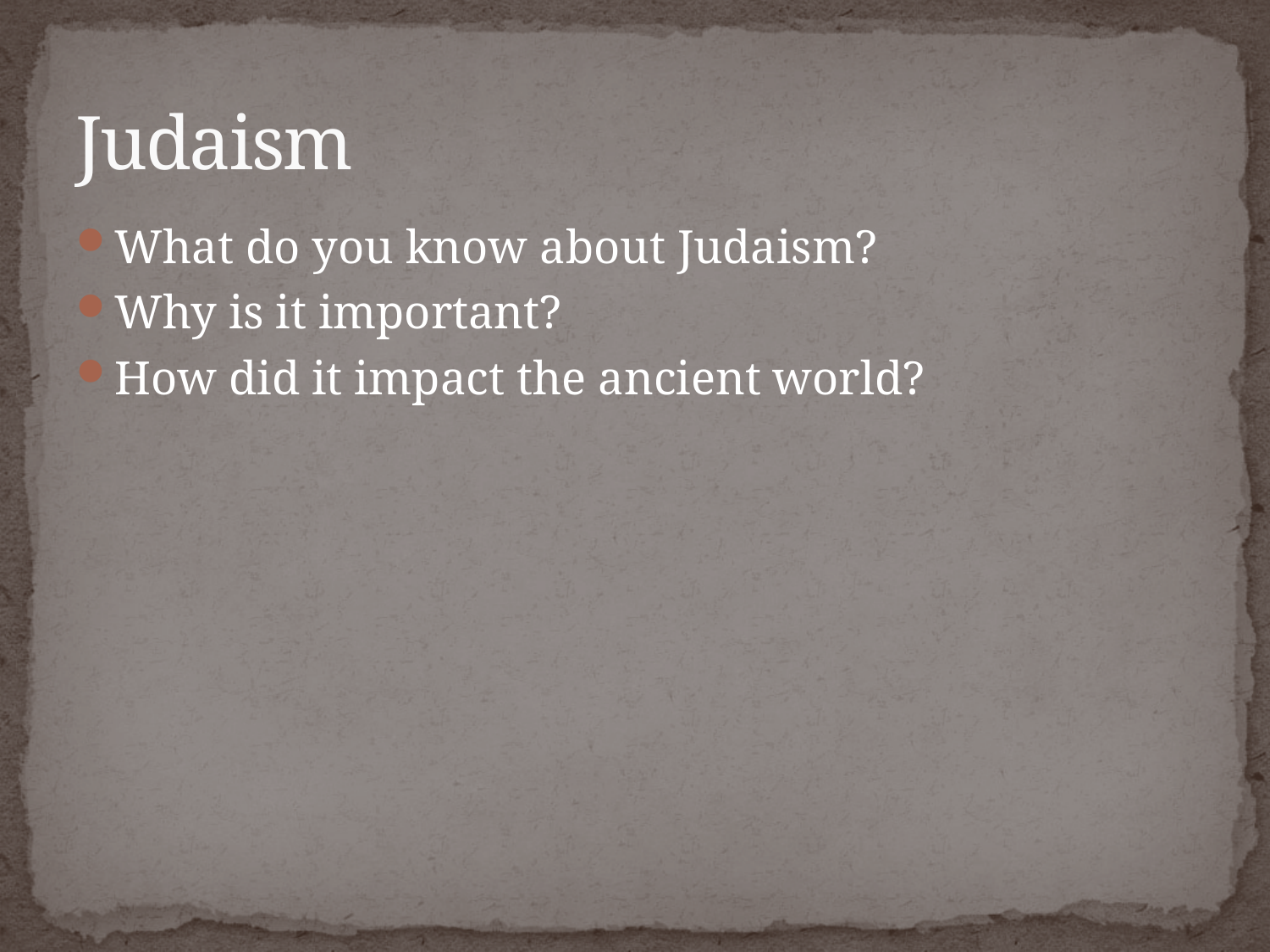

# Judaism
What do you know about Judaism?
Why is it important?
How did it impact the ancient world?